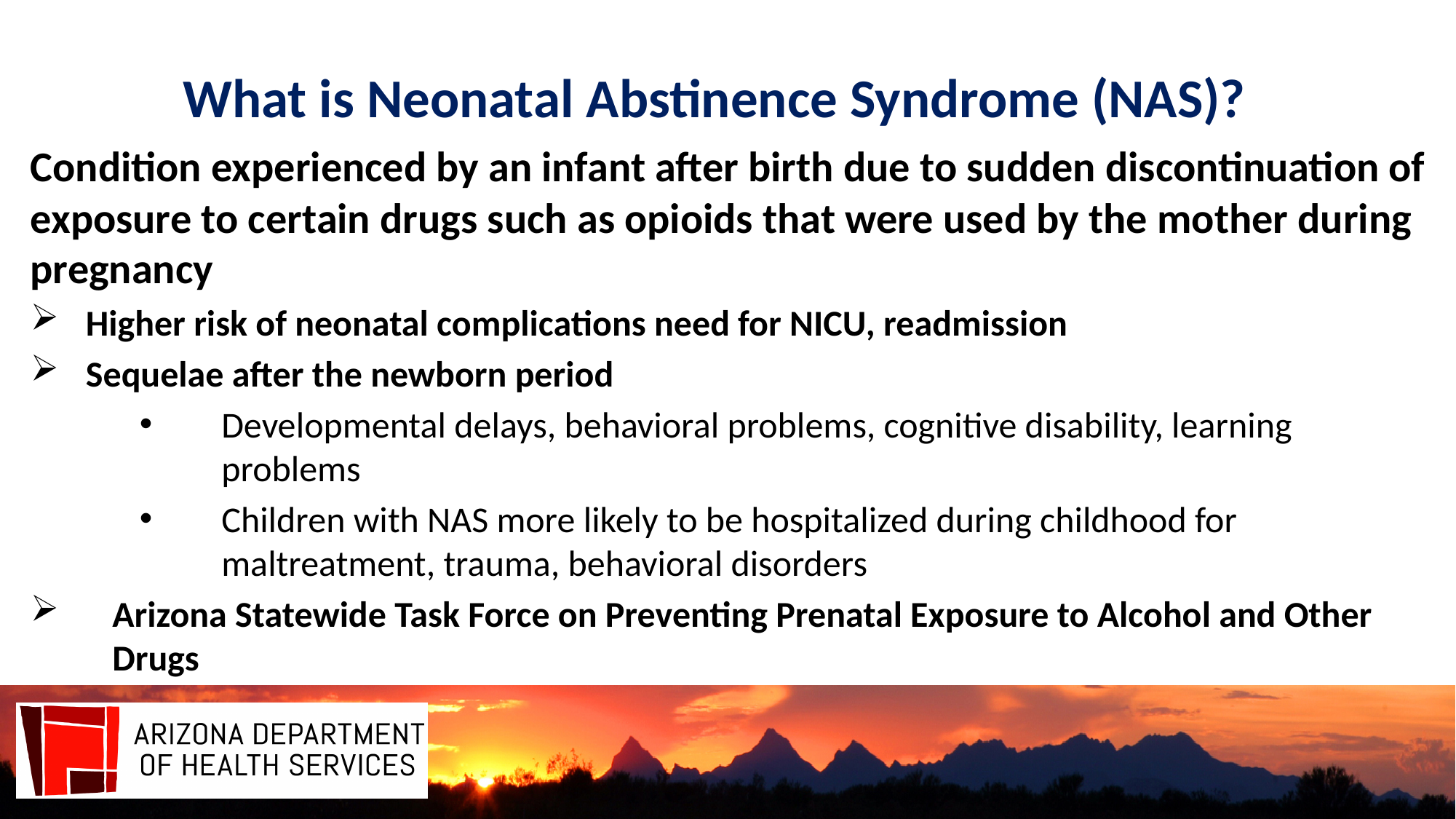

# What is Neonatal Abstinence Syndrome (NAS)?
Condition experienced by an infant after birth due to sudden discontinuation of exposure to certain drugs such as opioids that were used by the mother during pregnancy
Higher risk of neonatal complications need for NICU, readmission
Sequelae after the newborn period
Developmental delays, behavioral problems, cognitive disability, learning problems
Children with NAS more likely to be hospitalized during childhood for maltreatment, trauma, behavioral disorders
Arizona Statewide Task Force on Preventing Prenatal Exposure to Alcohol and Other Drugs